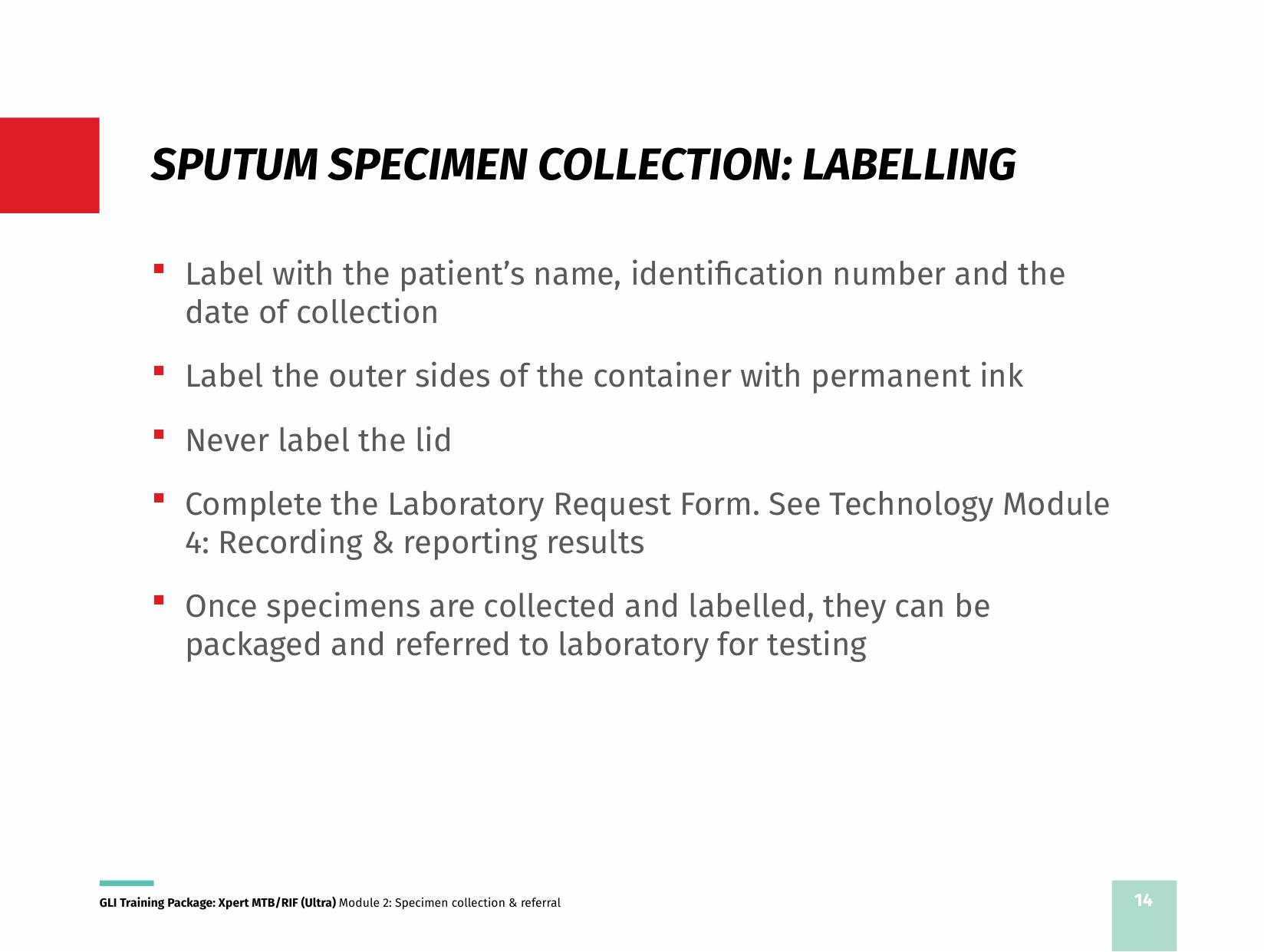

# SPUTUM SPECIMEN COLLECTION: LABELLING
Label with the patient’s name, identification number and the date of collection
Label the outer sides of the container with permanent ink
Never label the lid
Complete the Laboratory Request Form. See Technology Module 4: Recording & reporting results
Once specimens are collected and labelled, they can be packaged and referred to laboratory for testing